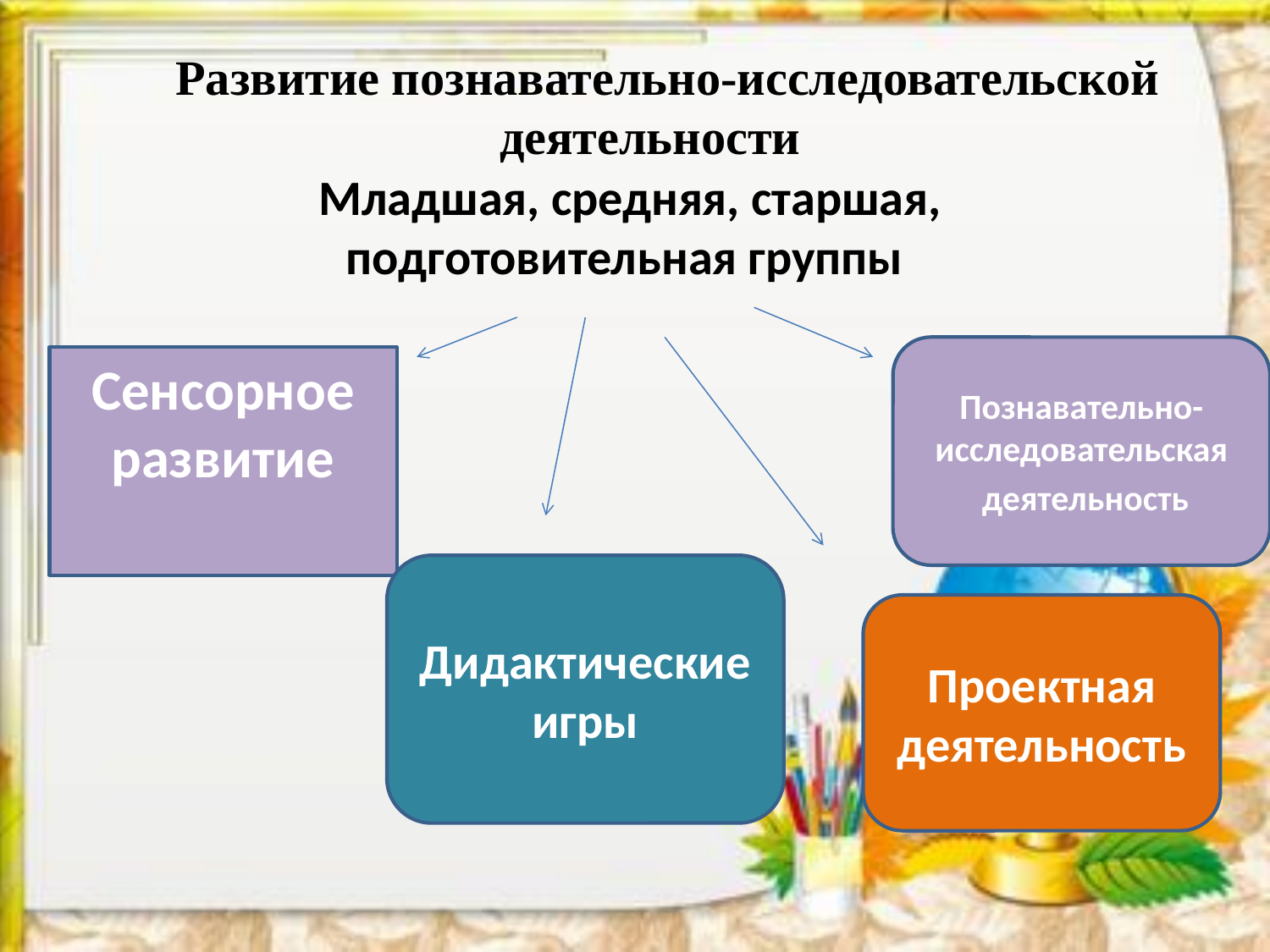

Развитие познавательно-исследовательской деятельности
#
Младшая, средняя, старшая, подготовительная группы
Познавательно-исследовательская
 деятельность
Сенсорное развитие

Дидактические игры
Проектная деятельность